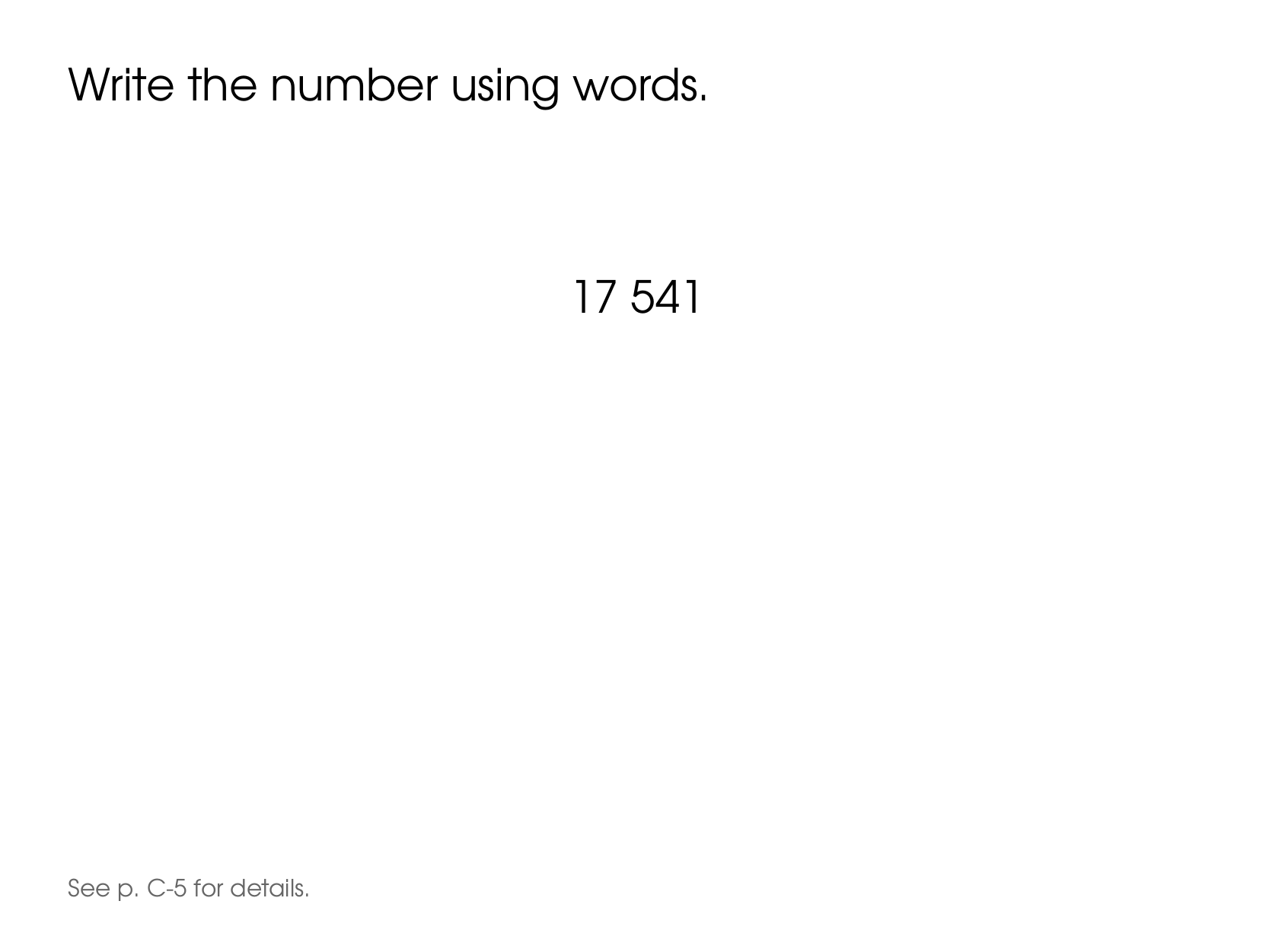

Write the number using words.
17 541
See p. C-5 for details.